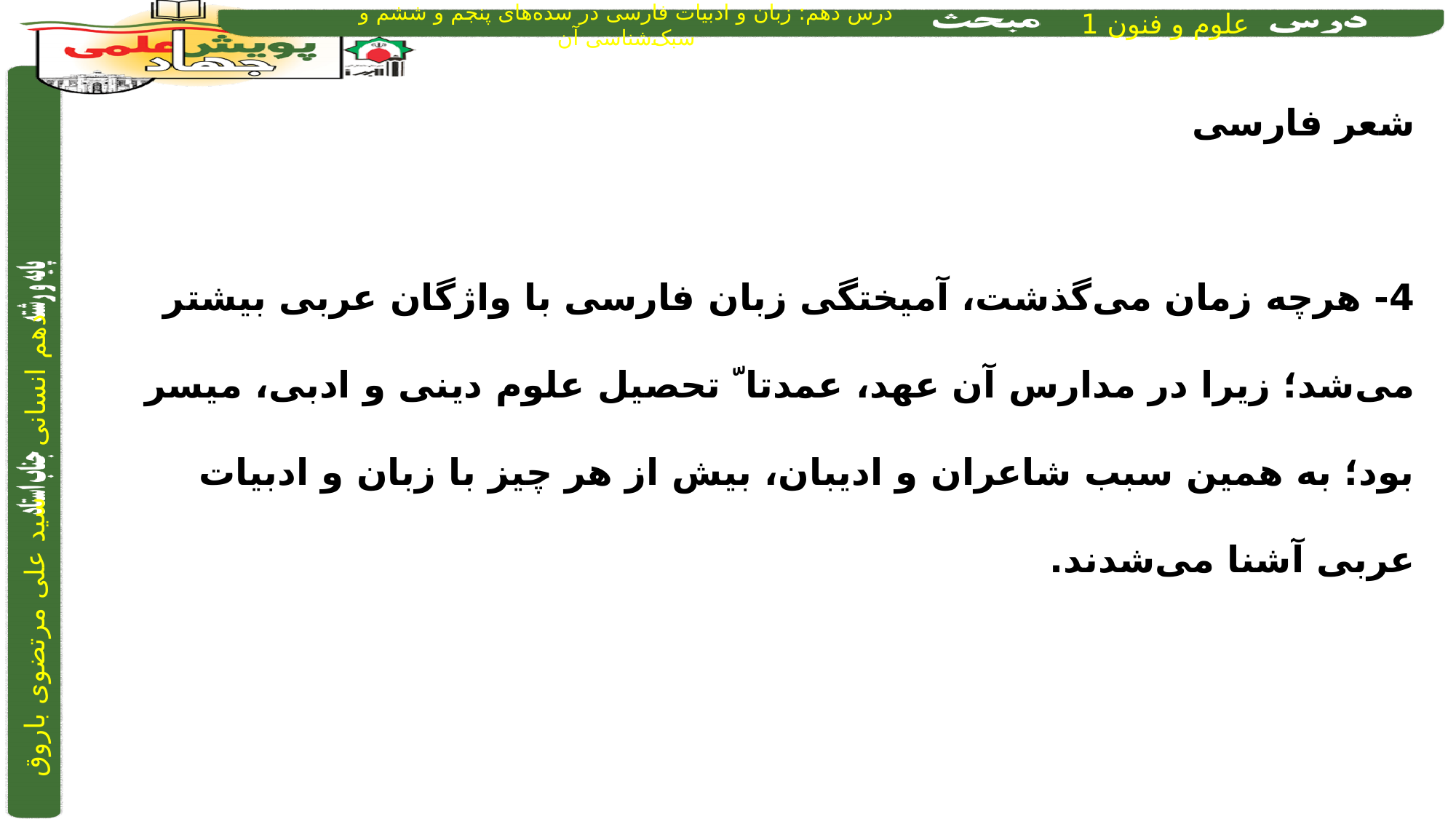

شعر فارسی

4- هرچه زمان می‌گذشت، آمیختگی زبان فارسی با واژگان عربی بیشتر می‌شد؛ زیرا در مدارس آن عهد، عمدتا ّ تحصیل علوم دینی و ادبی، میسر بود؛ به همین سبب شاعران و ادیبان، بیش از هر چیز با زبان و ادبیات عربی آشنا می‌شدند.